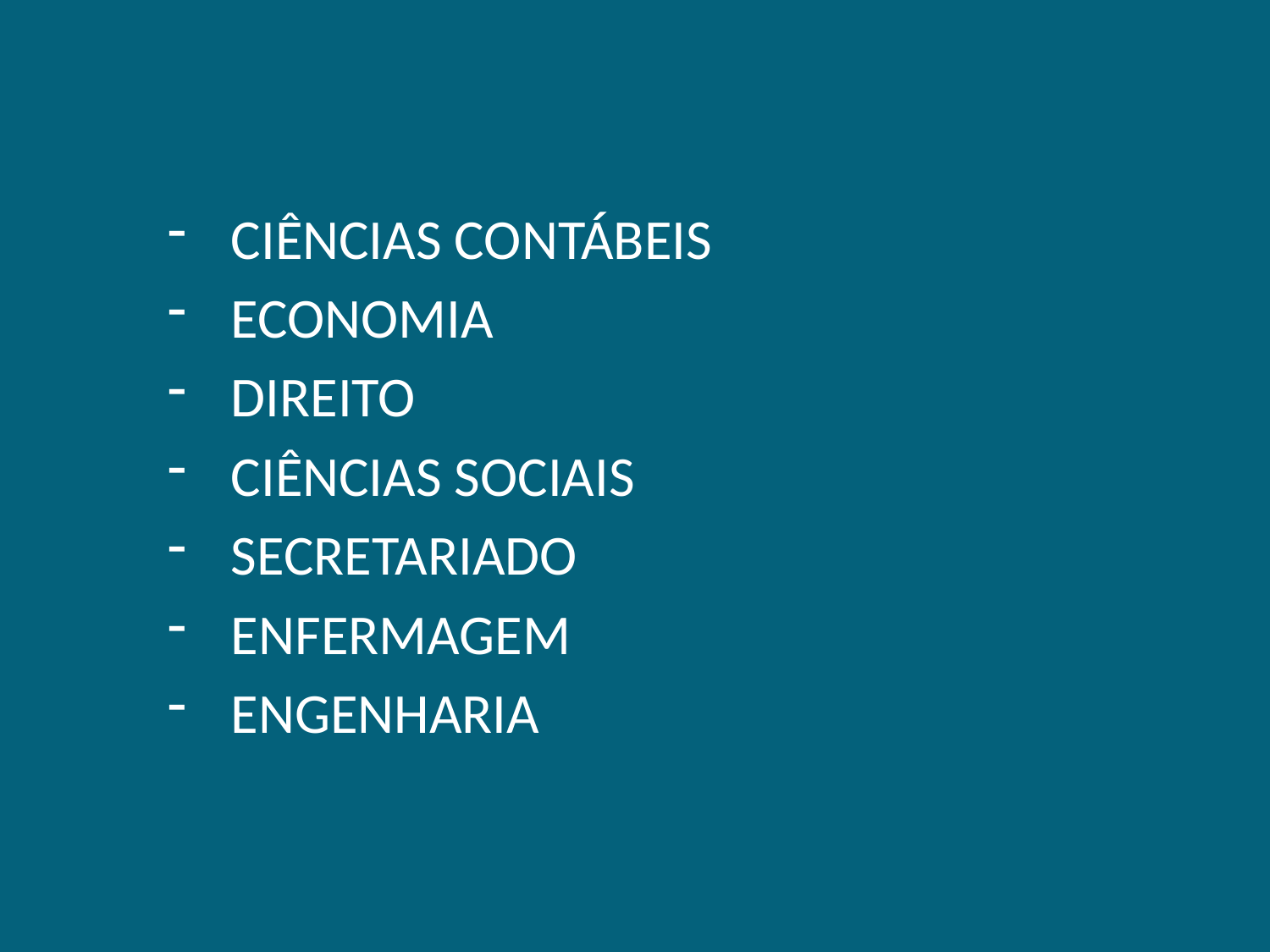

CIÊNCIAS CONTÁBEIS
ECONOMIA
DIREITO
CIÊNCIAS SOCIAIS
SECRETARIADO
ENFERMAGEM
ENGENHARIA